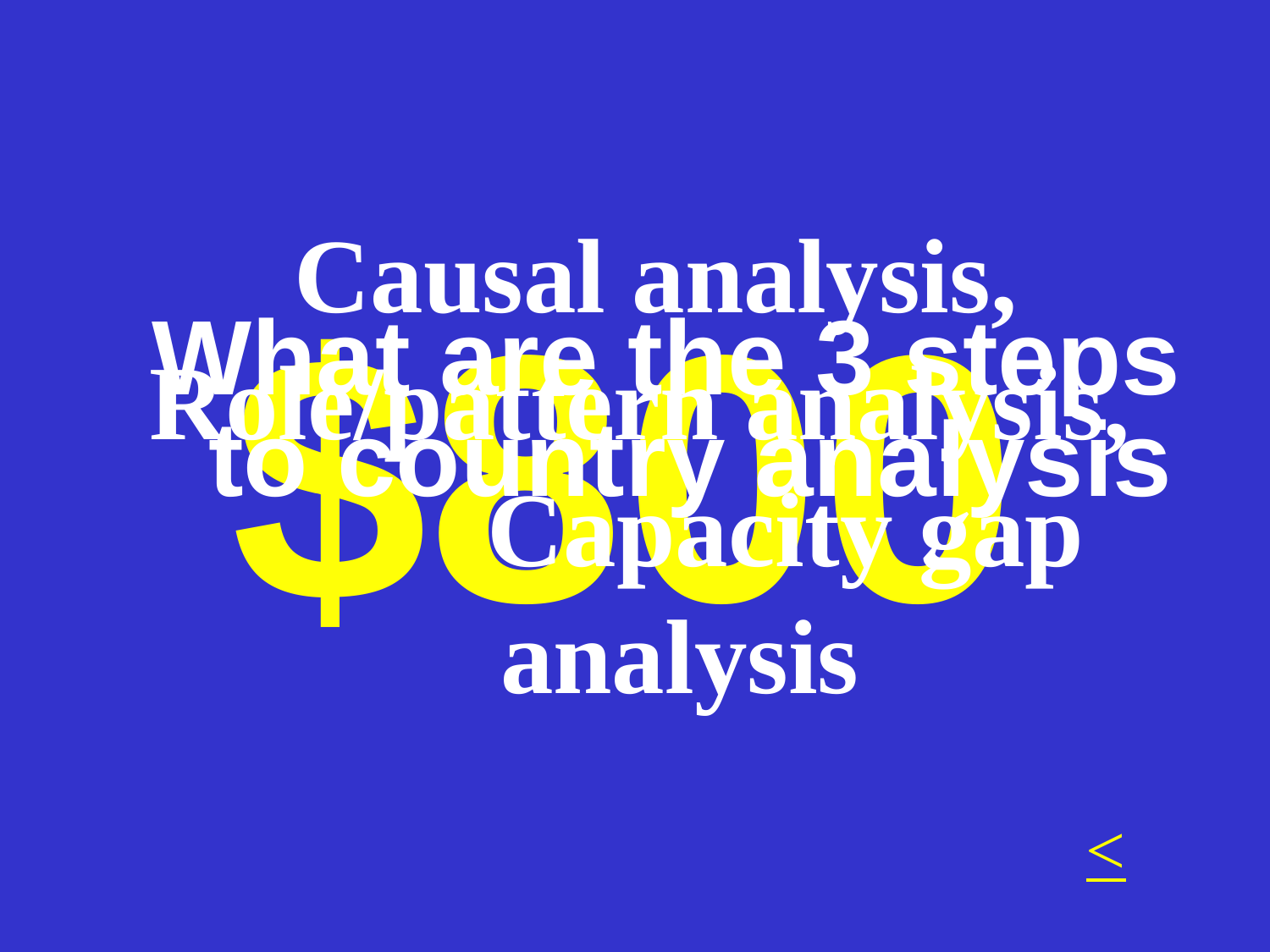

Causal analysis, Role/pattern analysis,            Capacity gap analysis
What are the 3 steps to country analysis
# $800
<